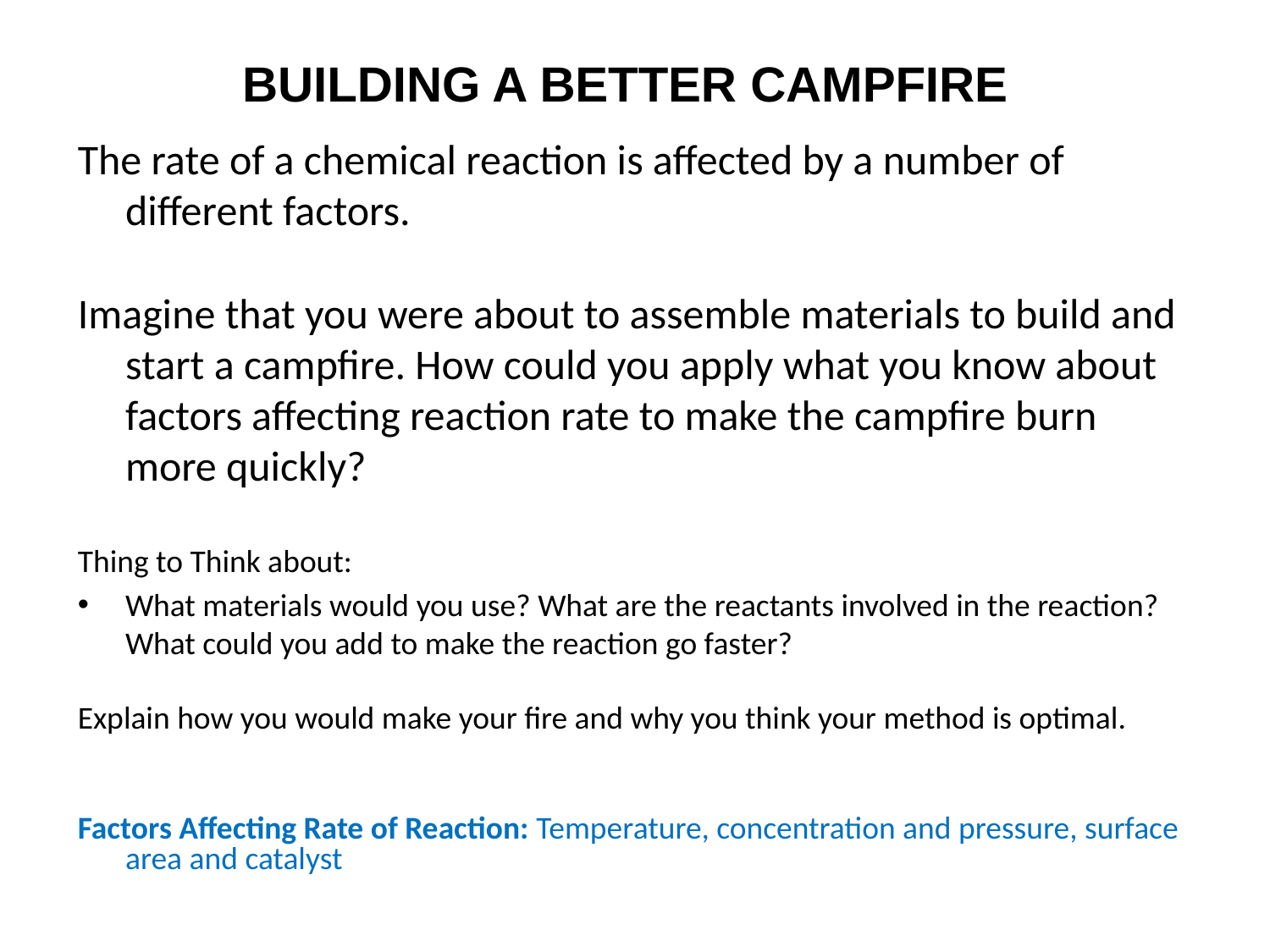

BUILDING A BETTER CAMPFIRE
The rate of a chemical reaction is affected by a number of different factors.

Imagine that you were about to assemble materials to build and start a campfire. How could you apply what you know about factors affecting reaction rate to make the campfire burn more quickly?

Thing to Think about:
What materials would you use? What are the reactants involved in the reaction? What could you add to make the reaction go faster?

Explain how you would make your fire and why you think your method is optimal.

Factors Affecting Rate of Reaction: Temperature, concentration and pressure, surface area and catalyst